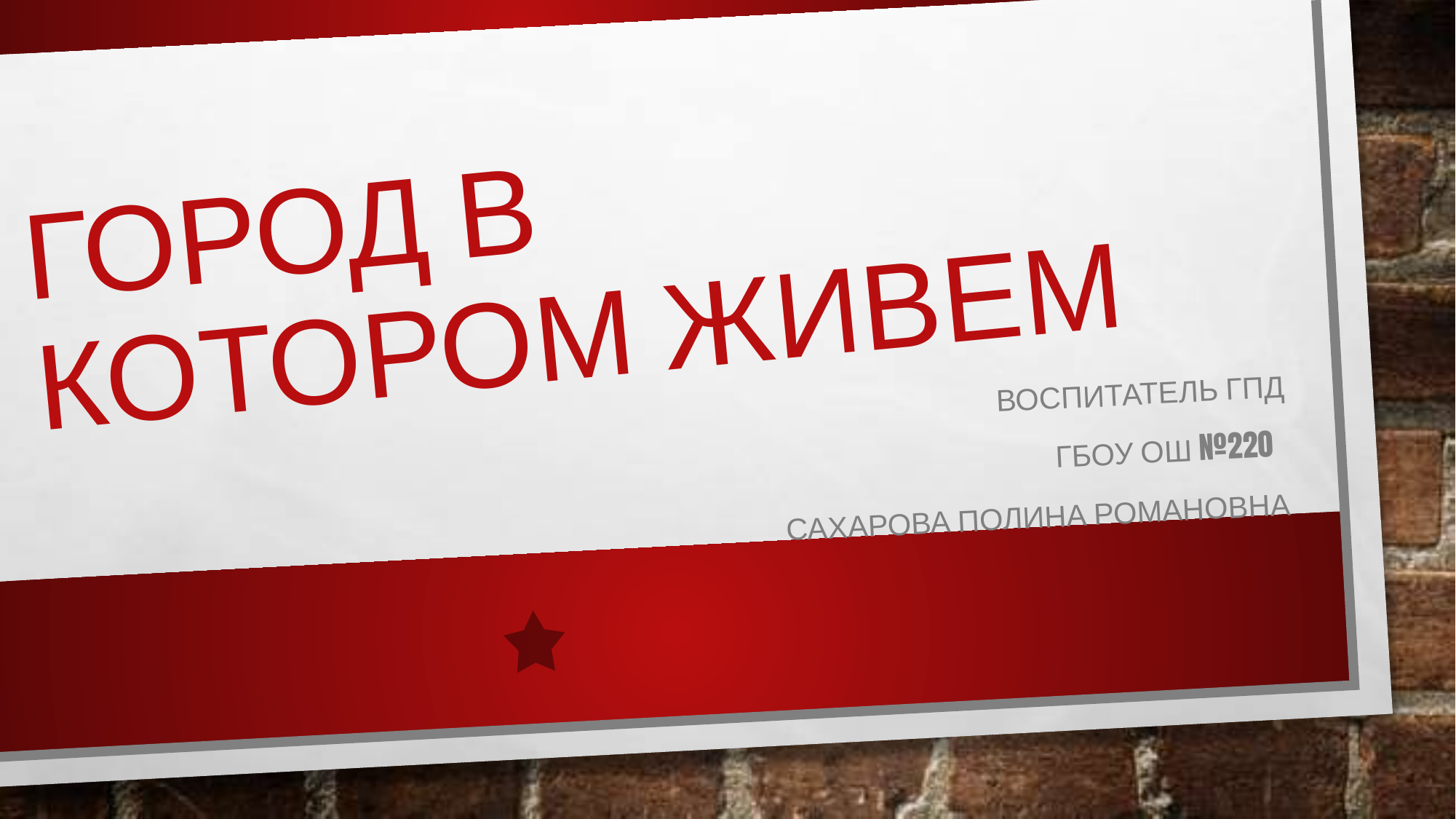

# Город в котором живем
Воспитатель гпд
ГБОУ ОШ №220
Сахарова Полина романовна